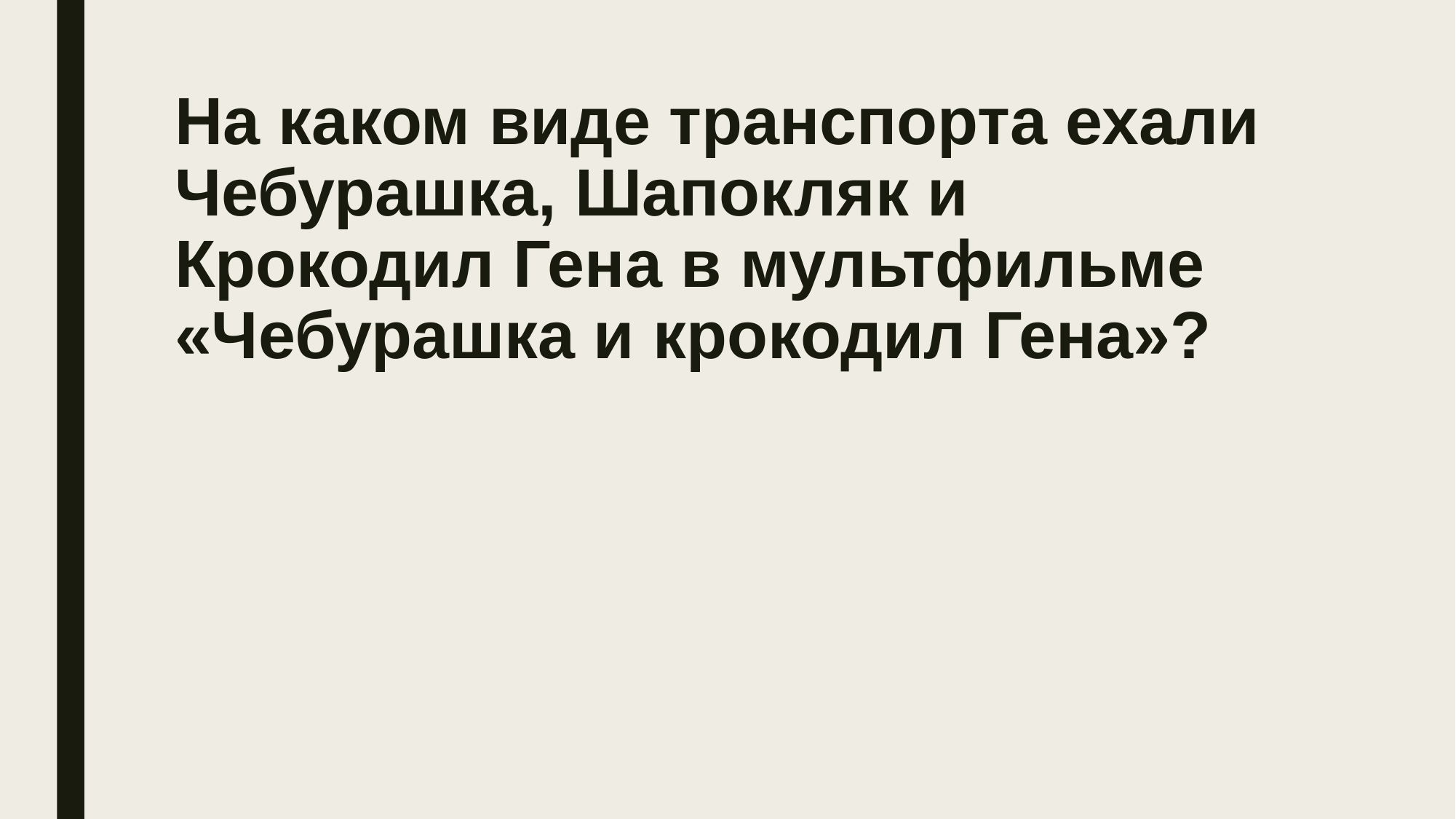

# На каком виде транспорта ехали Чебурашка, Шапокляк и Крокодил Гена в мультфильме «Чебурашка и крокодил Гена»?